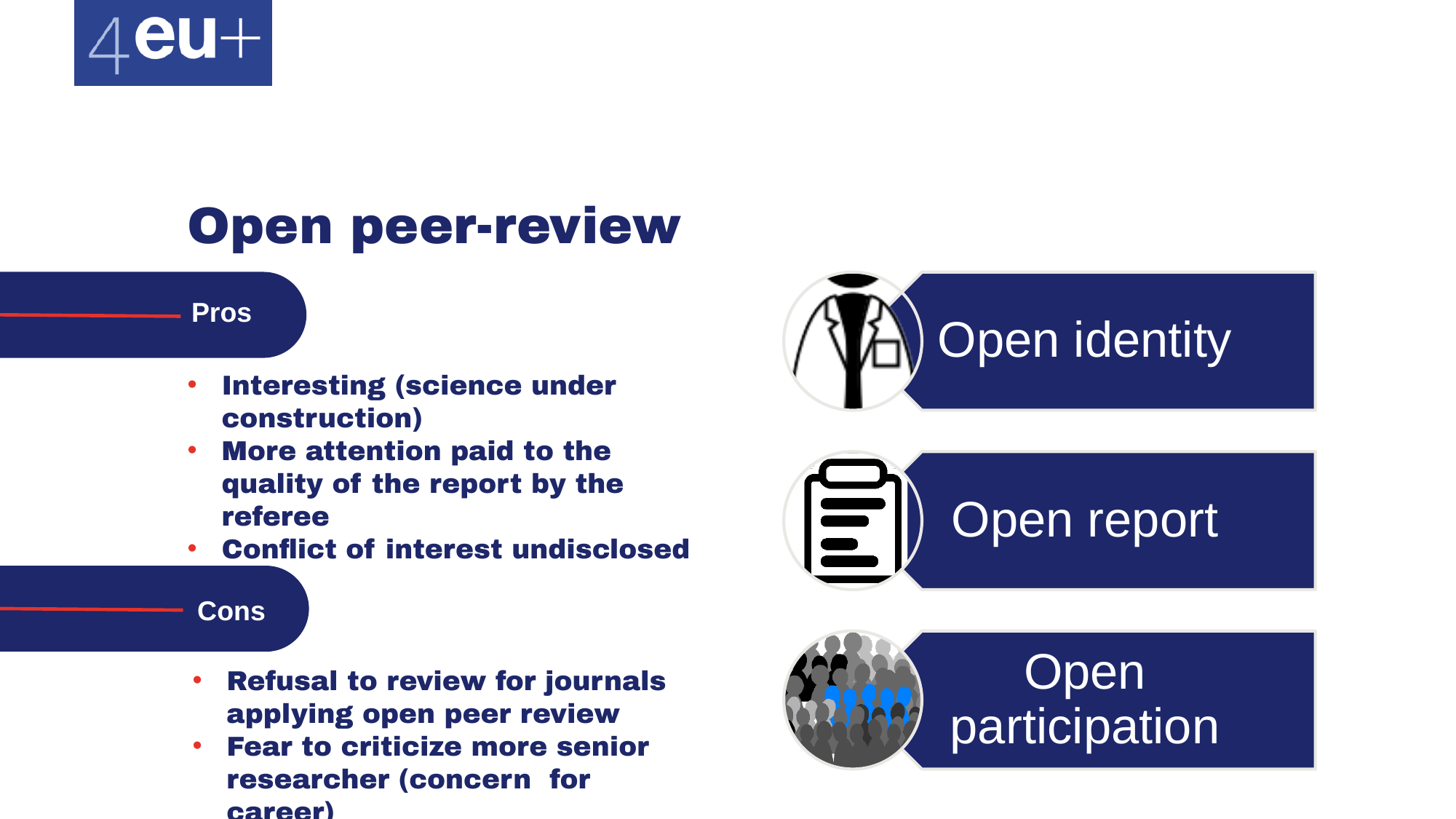

# Open peer-review

Open identity
Open report
Open participation
Pros
Interesting (science under construction)
More attention paid to the quality of the report by the referee
Conflict of interest undisclosed

Cons
Refusal to review for journals applying open peer review
Fear to criticize more senior researcher (concern  for career)